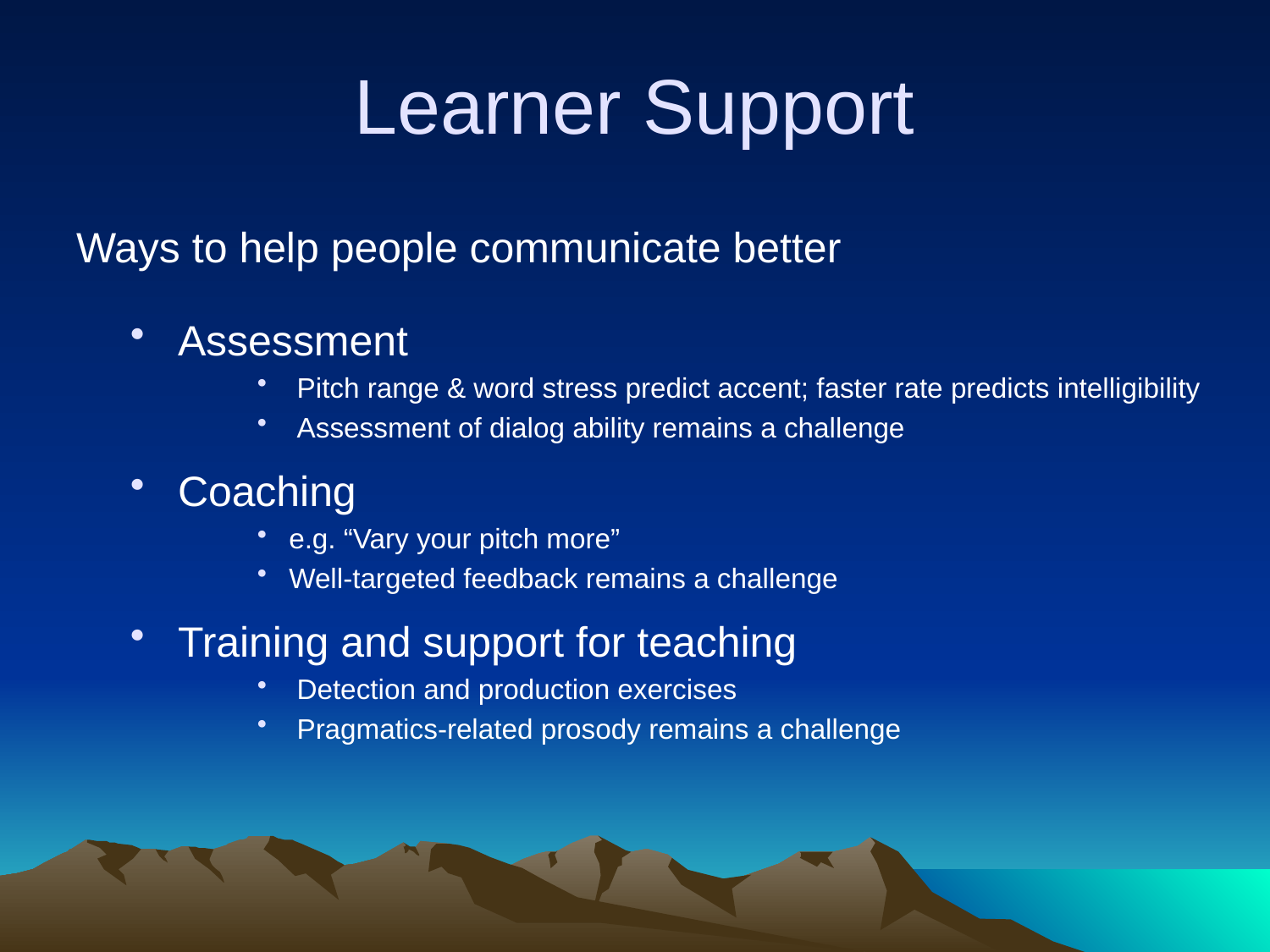

# Learner Support
Ways to help people communicate better
Assessment
Pitch range & word stress predict accent; faster rate predicts intelligibility
Assessment of dialog ability remains a challenge
Coaching
e.g. “Vary your pitch more”
Well-targeted feedback remains a challenge
Training and support for teaching
Detection and production exercises
Pragmatics-related prosody remains a challenge